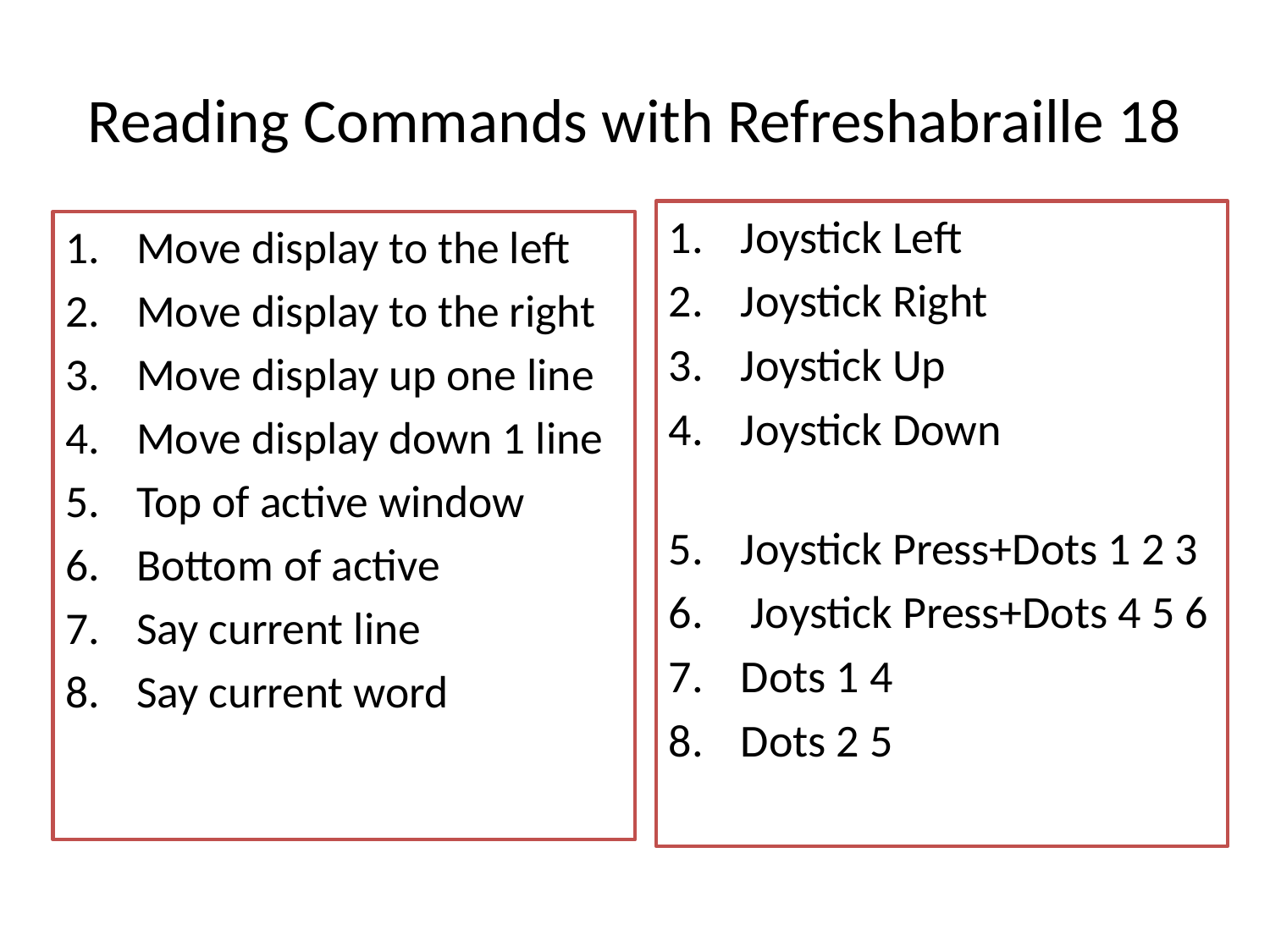

# Reading Commands with Refreshabraille 18
Joystick Left
Joystick Right
Joystick Up
Joystick Down
Joystick Press+Dots 1 2 3
 Joystick Press+Dots 4 5 6
Dots 1 4
Dots 2 5
Move display to the left
Move display to the right
Move display up one line
Move display down 1 line
Top of active window
Bottom of active
Say current line
Say current word